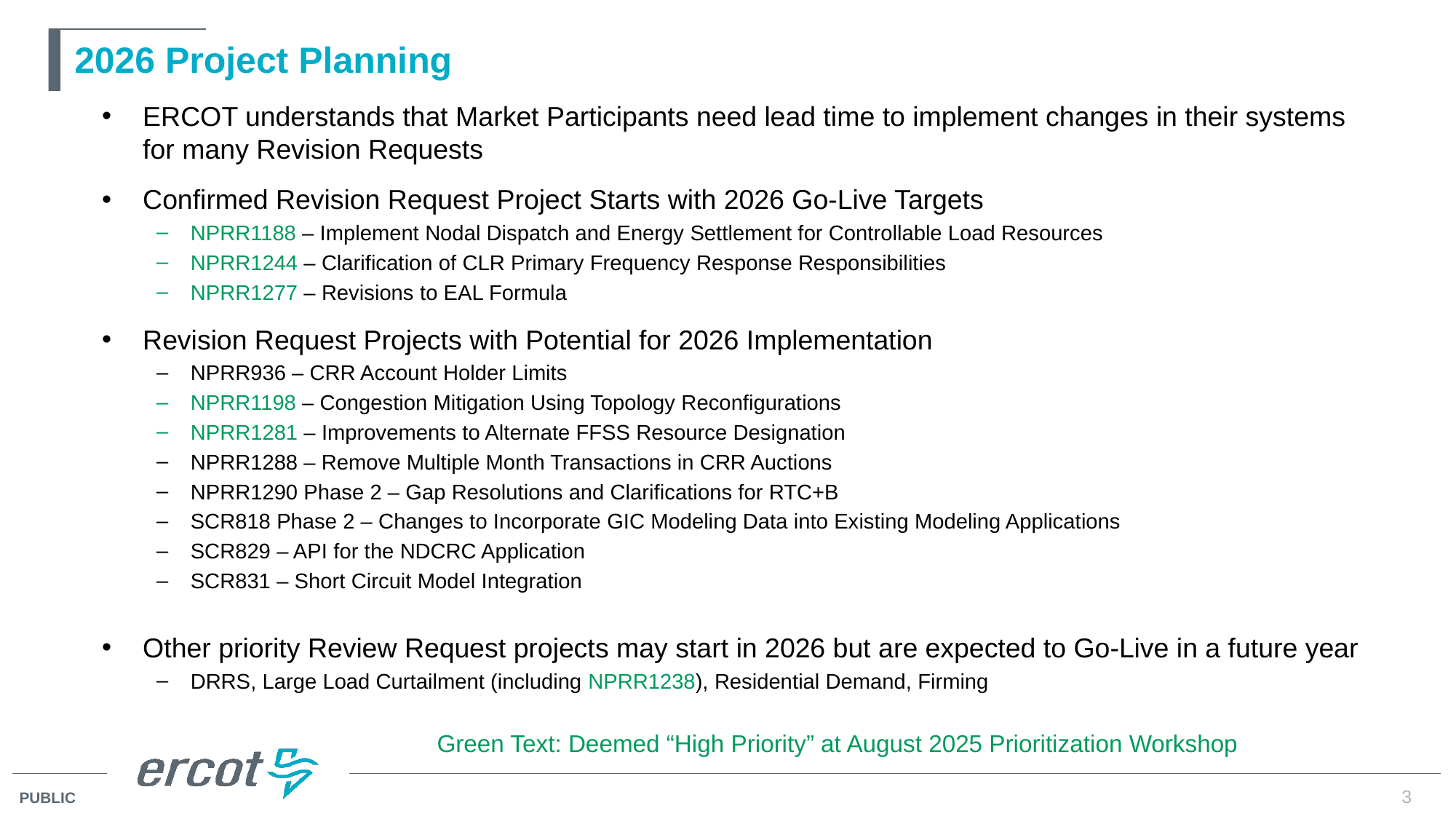

# 2026 Project Planning
ERCOT understands that Market Participants need lead time to implement changes in their systems for many Revision Requests

Confirmed Revision Request Project Starts with 2026 Go-Live Targets
NPRR1188 – Implement Nodal Dispatch and Energy Settlement for Controllable Load Resources
NPRR1244 – Clarification of CLR Primary Frequency Response Responsibilities
NPRR1277 – Revisions to EAL Formula

Revision Request Projects with Potential for 2026 Implementation
NPRR936 – CRR Account Holder Limits
NPRR1198 – Congestion Mitigation Using Topology Reconfigurations
NPRR1281 – Improvements to Alternate FFSS Resource Designation
NPRR1288 – Remove Multiple Month Transactions in CRR Auctions
NPRR1290 Phase 2 – Gap Resolutions and Clarifications for RTC+B
SCR818 Phase 2 – Changes to Incorporate GIC Modeling Data into Existing Modeling Applications
SCR829 – API for the NDCRC Application
SCR831 – Short Circuit Model Integration

Other priority Review Request projects may start in 2026 but are expected to Go-Live in a future year
DRRS, Large Load Curtailment (including NPRR1238), Residential Demand, Firming
Green Text: Deemed “High Priority” at August 2025 Prioritization Workshop
3